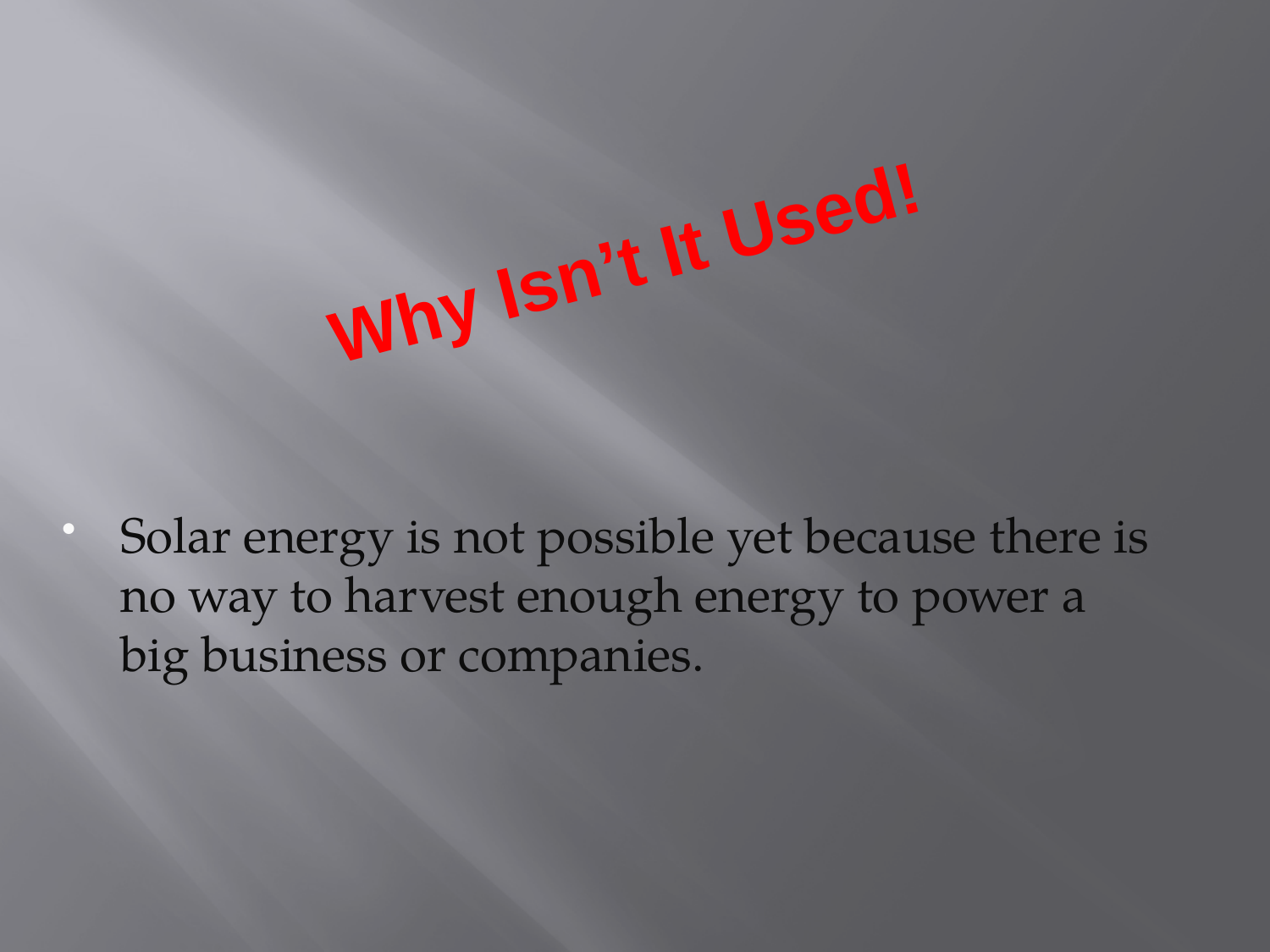

# Why Isn’t It Used!
Solar energy is not possible yet because there is no way to harvest enough energy to power a big business or companies.